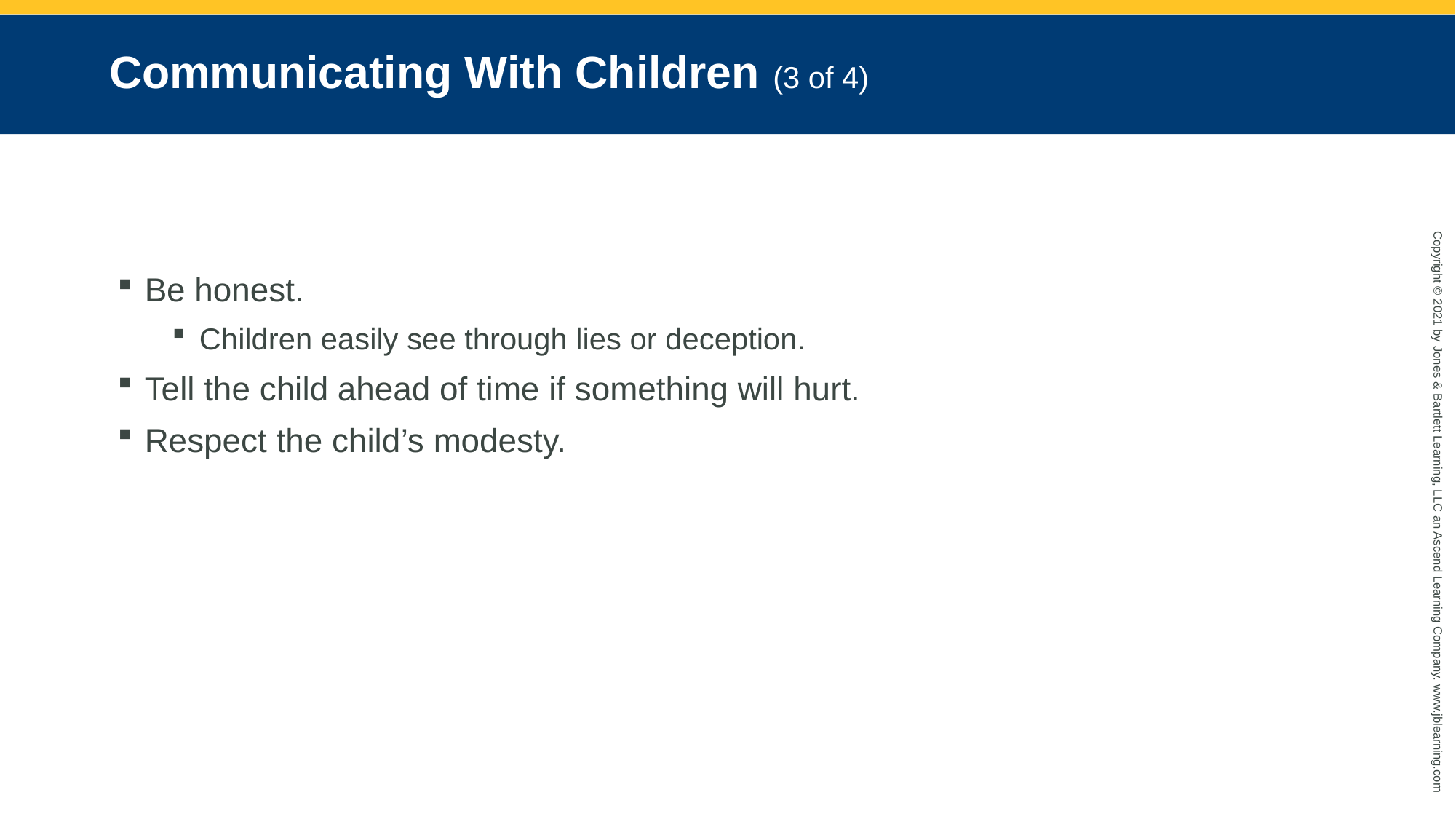

# Communicating With Children (3 of 4)
Be honest.
Children easily see through lies or deception.
Tell the child ahead of time if something will hurt.
Respect the child’s modesty.